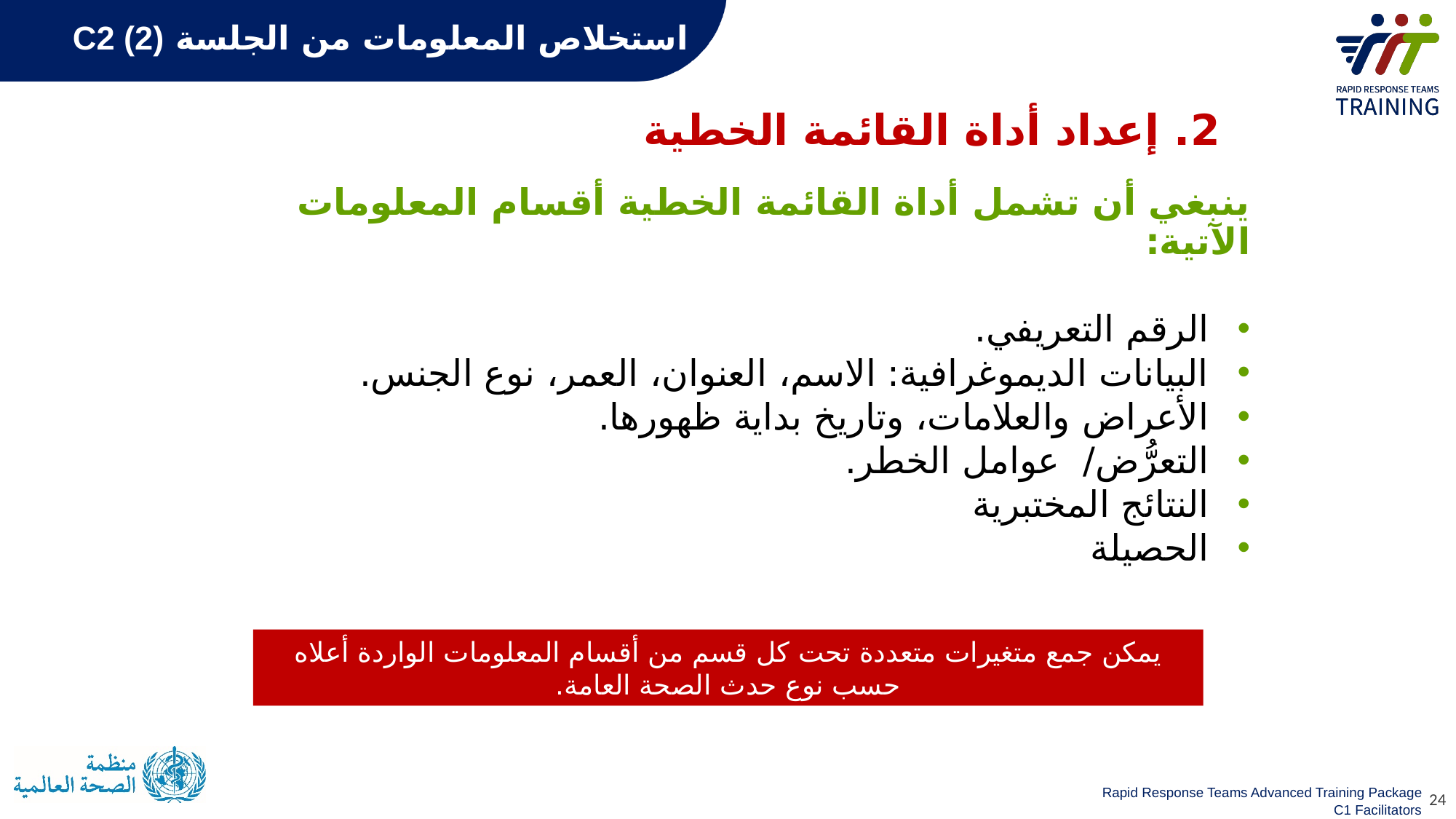

استخلاص المعلومات من الجلسة C2 (2)
2. إعداد أداة القائمة الخطية
ينبغي أن تشمل أداة القائمة الخطية أقسام المعلومات الآتية:

الرقم التعريفي.
البيانات الديموغرافية: الاسم، العنوان، العمر، نوع الجنس.
الأعراض والعلامات، وتاريخ بداية ظهورها.
التعرُّض/  عوامل الخطر.
النتائج المختبرية
الحصيلة
يمكن جمع متغيرات متعددة تحت كل قسم من أقسام المعلومات الواردة أعلاه حسب نوع حدث الصحة العامة.